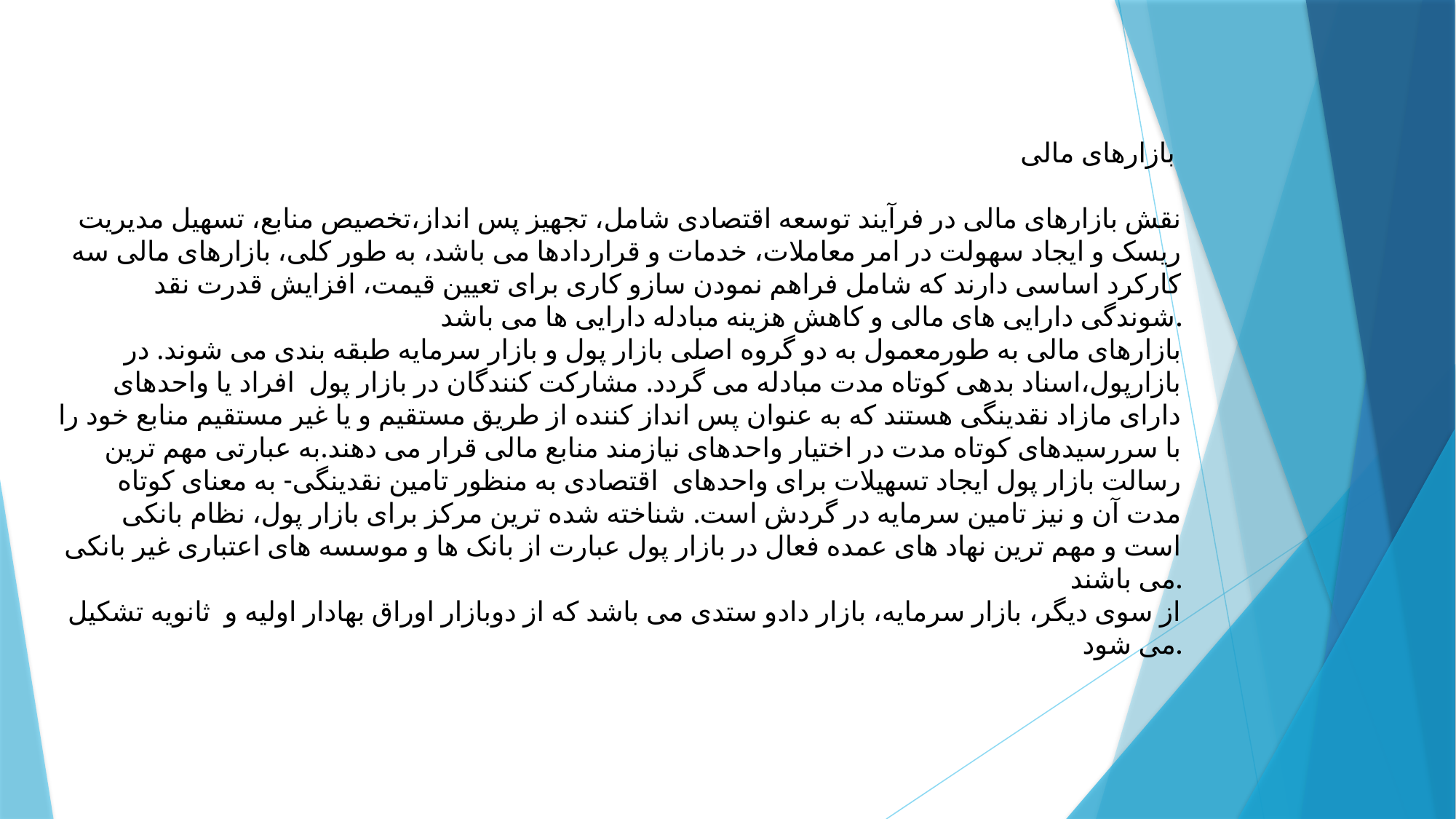

بازارهای مالی

نقش بازارهای مالی در فرآیند توسعه اقتصادی شامل، تجهیز پس انداز،تخصیص منابع، تسهیل مدیریت ریسک و ایجاد سهولت در امر معاملات، خدمات و قراردادها می باشد، به طور کلی، بازارهای مالی سه کارکرد اساسی دارند که شامل فراهم نمودن سازو کاری برای تعیین قیمت، افزایش قدرت نقد شوندگی دارایی های مالی و کاهش هزینه مبادله دارایی ها می باشد.
بازارهای مالی به طورمعمول به دو گروه اصلی بازار پول و بازار سرمایه طبقه بندی می شوند. در بازارپول،اسناد بدهی کوتاه مدت مبادله می گردد. مشارکت کنندگان در بازار پول  افراد یا واحدهای دارای مازاد نقدینگی هستند که به عنوان پس انداز کننده از طریق مستقیم و یا غیر مستقیم منابع خود را با سررسیدهای کوتاه مدت در اختیار واحدهای نیازمند منابع مالی قرار می دهند.به عبارتی مهم ترین رسالت بازار پول ایجاد تسهیلات برای واحدهای  اقتصادی به منظور تامین نقدینگی- به معنای کوتاه مدت آن و نیز تامین سرمایه در گردش است. شناخته شده ترین مرکز برای بازار پول، نظام بانکی است و مهم ترین نهاد های عمده فعال در بازار پول عبارت از بانک ها و موسسه های اعتباری غیر بانکی می باشند.
 از سوی دیگر، بازار سرمایه، بازار دادو ستدی می باشد که از دوبازار اوراق بهادار اولیه و  ثانویه تشکیل می شود.